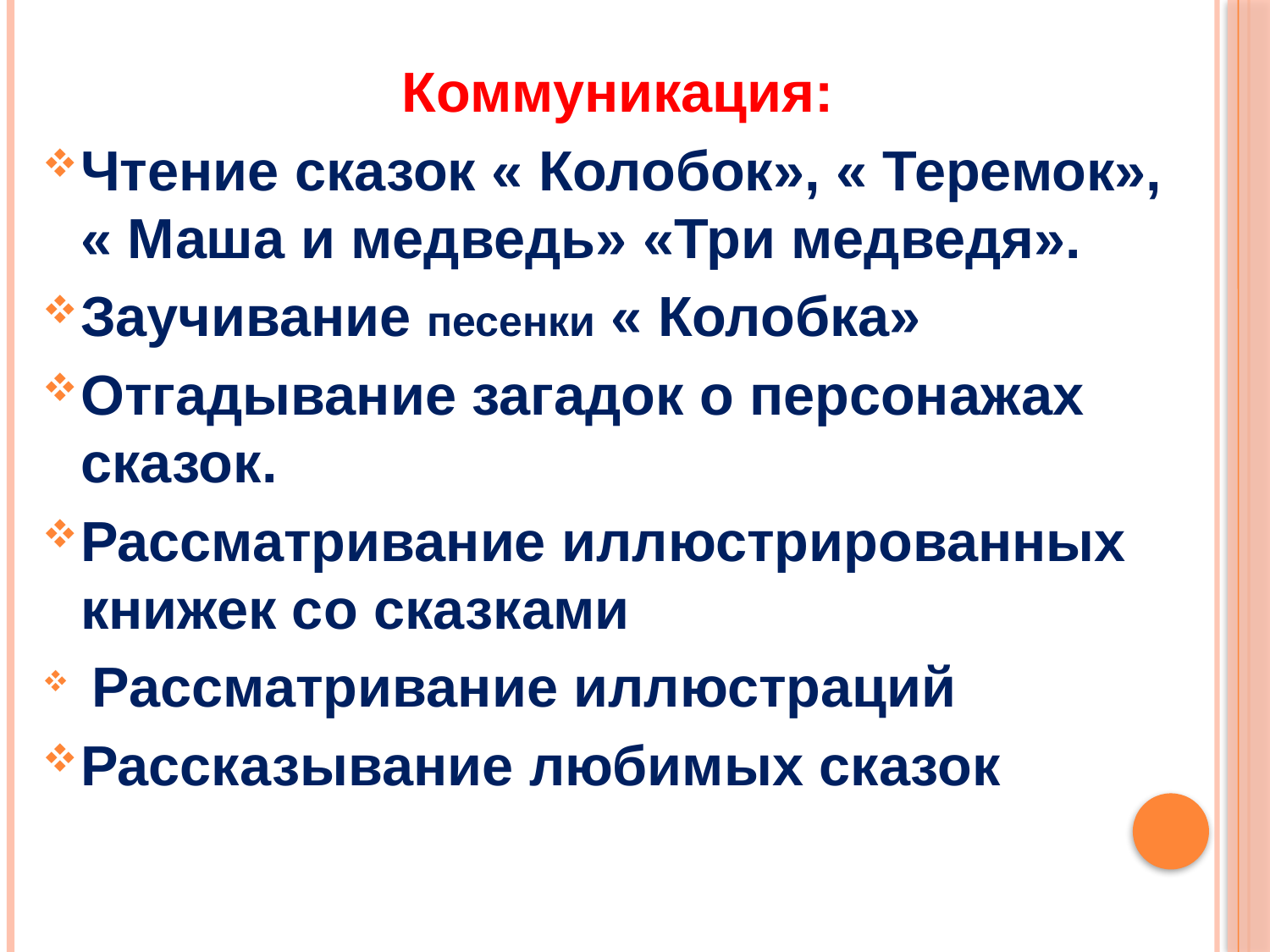

Коммуникация:
Чтение сказок « Колобок», « Теремок», « Маша и медведь» «Три медведя».
Заучивание песенки « Колобка»
Отгадывание загадок о персонажах сказок.
Рассматривание иллюстрированных книжек со сказками
 Рассматривание иллюстраций
Рассказывание любимых сказок